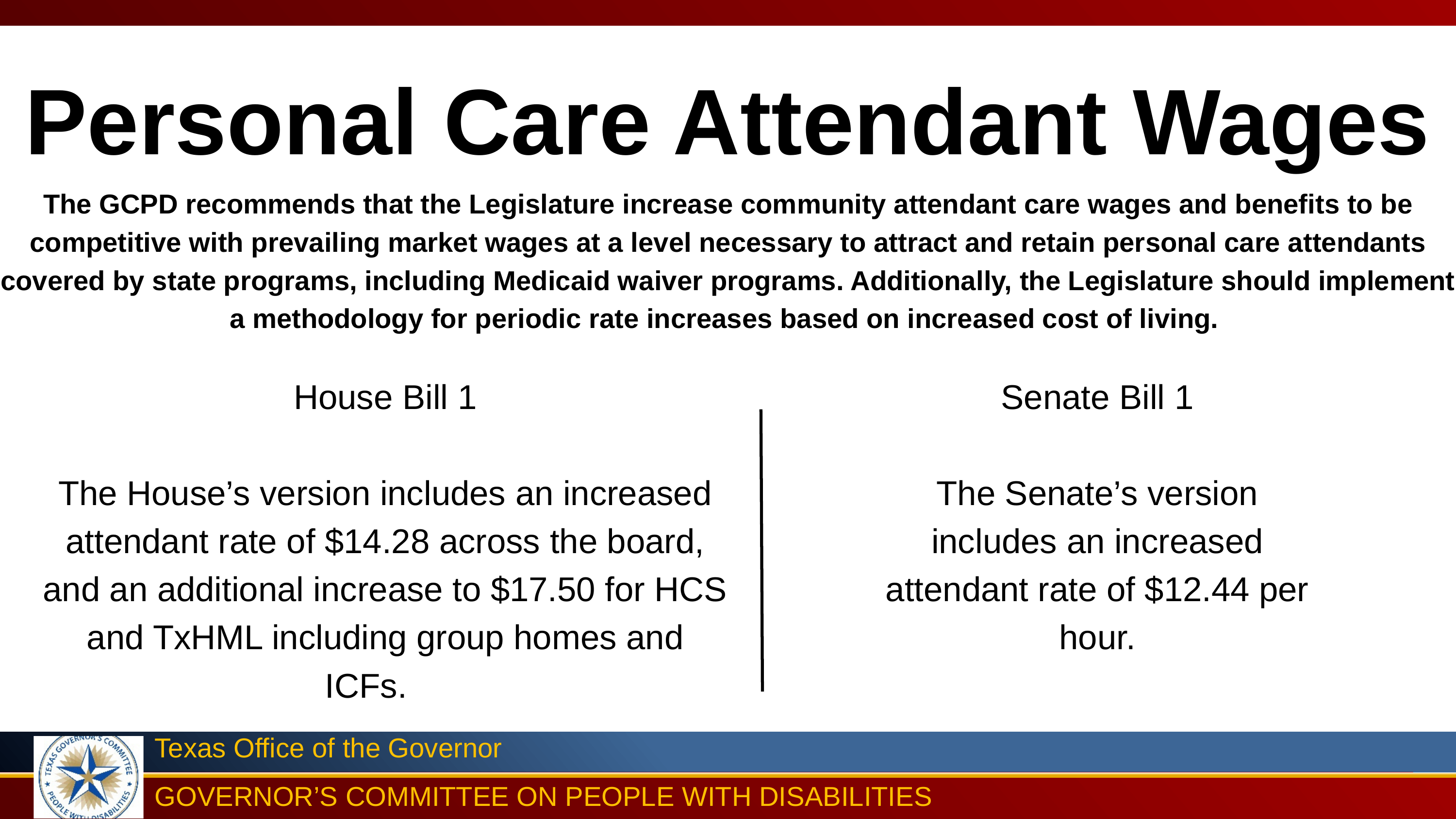

Personal Care Attendant Wages
The GCPD recommends that the Legislature increase community attendant care wages and benefits to be competitive with prevailing market wages at a level necessary to attract and retain personal care attendants covered by state programs, including Medicaid waiver programs. Additionally, the Legislature should implement a methodology for periodic rate increases based on increased cost of living.
House Bill 1

The House’s version includes an increased attendant rate of $14.28 across the board, and an additional increase to $17.50 for HCS and TxHML including group homes and ICFs.
Senate Bill 1

The Senate’s version includes an increased attendant rate of $12.44 per hour.

Texas Office of the Governor

GOVERNOR’S COMMITTEE ON PEOPLE WITH DISABILITIES